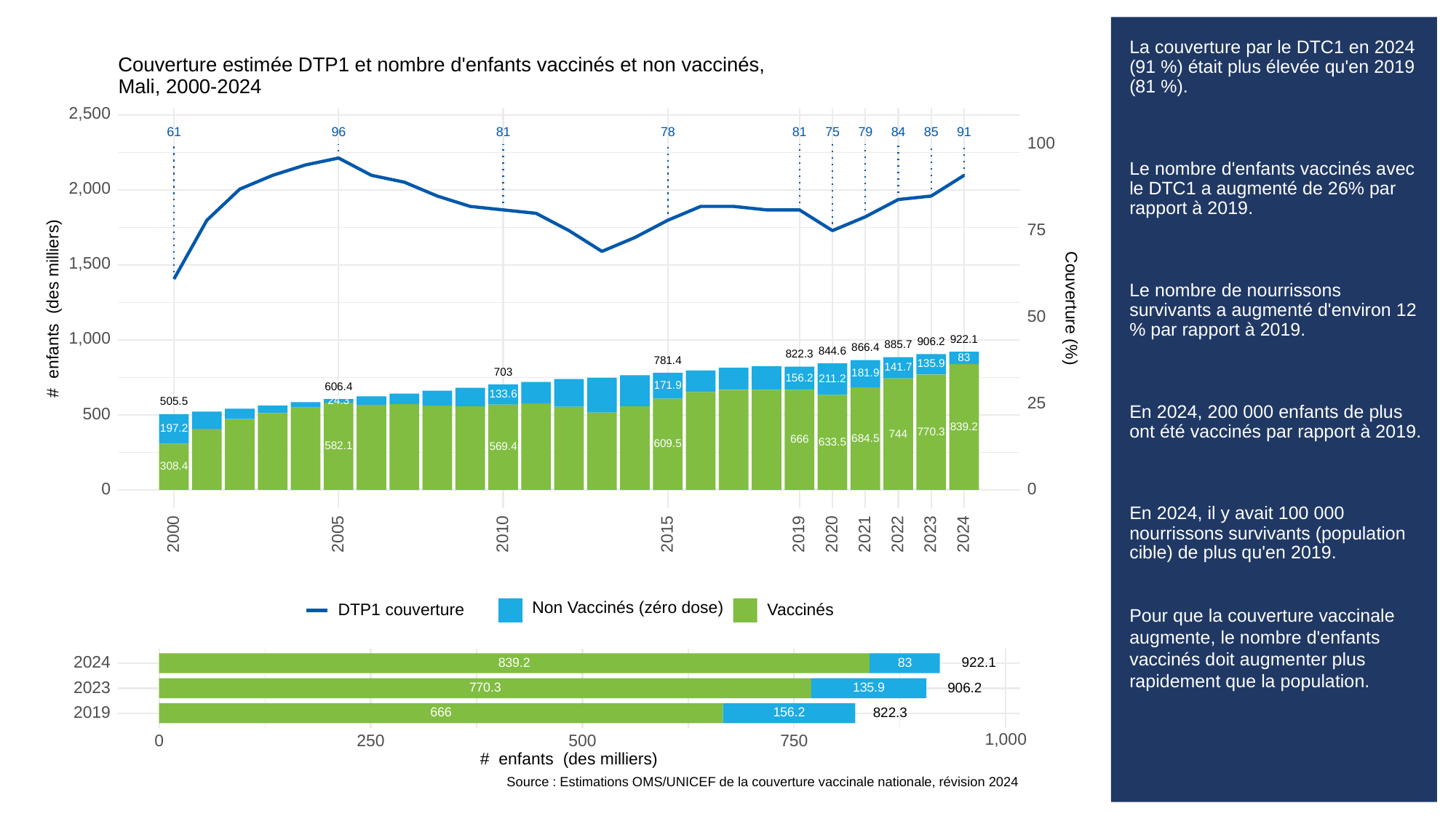

# La couverture par le DTC1 en 2024 (91 %) était plus élevée qu'en 2019 (81 %).

Le nombre d'enfants vaccinés avec le DTC1 a augmenté de 26% par rapport à 2019.

Le nombre de nourrissons survivants a augmenté d'environ 12 % par rapport à 2019.

En 2024, 200 000 enfants de plus ont été vaccinés par rapport à 2019.

En 2024, il y avait 100 000 nourrissons survivants (population cible) de plus qu'en 2019.

Pour que la couverture vaccinale augmente, le nombre d'enfants vaccinés doit augmenter plus rapidement que la population.

Couverture estimée DTP1 et nombre d'enfants vaccinés et non vaccinés,
Mali, 2000-2024
2,500

61
96
81
78
81
79
84
85
91
75
100

2,000

75

1,500

#  enfants  (des milliers)
Couverture (%)

50
1,000
922.1
906.2

885.7
866.4
844.6
822.3

83

781.4

135.9

141.7

703
181.9

156.2

211.2

171.9

606.4

133.6

24.3
25
505.5

500

839.2
197.2
770.3

744
684.5
666
633.5
609.5
582.1
569.4

308.4
0
0

2023
2000
2005
2010
2015
2019
2020
2021
2022
2024

Non Vaccinés (zéro dose)
Vaccinés
DTP1 couverture

2024
922.1
839.2
83

2023
906.2
770.3
135.9

2019
822.3
666
156.2

1,000
0
250
500
750
#  enfants  (des milliers)
Source : Estimations OMS/UNICEF de la couverture vaccinale nationale, révision 2024